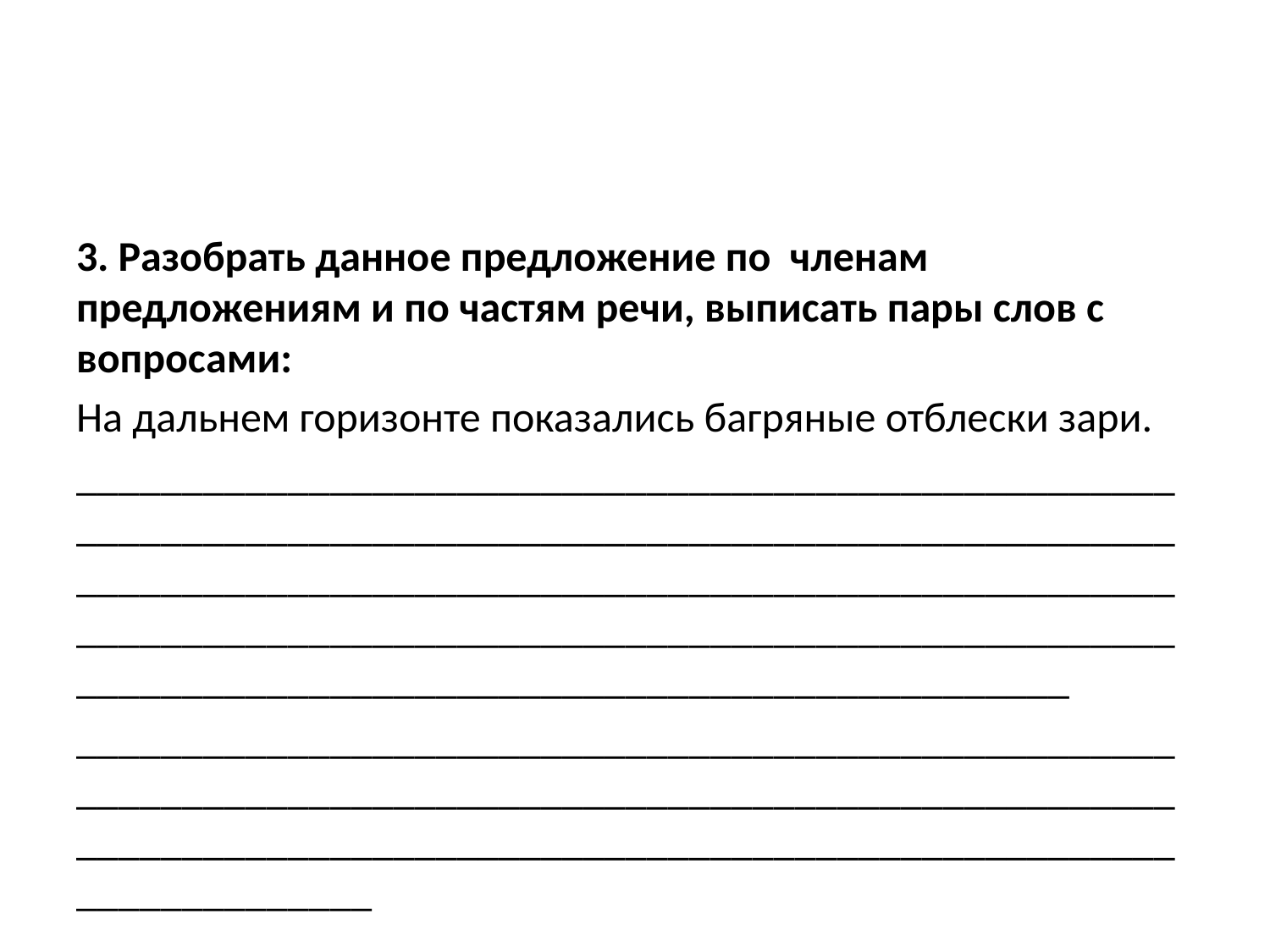

#
3. Разобрать данное предложение по  членам предложениям и по частям речи, выписать пары слов с вопросами:
На дальнем горизонте показались багряные отблески зари.
_______________________________________________________________________________________________________________________________________________________________________________________________________________________________________________________________
__________________________________________________________________________________________________________________________________________________________________________